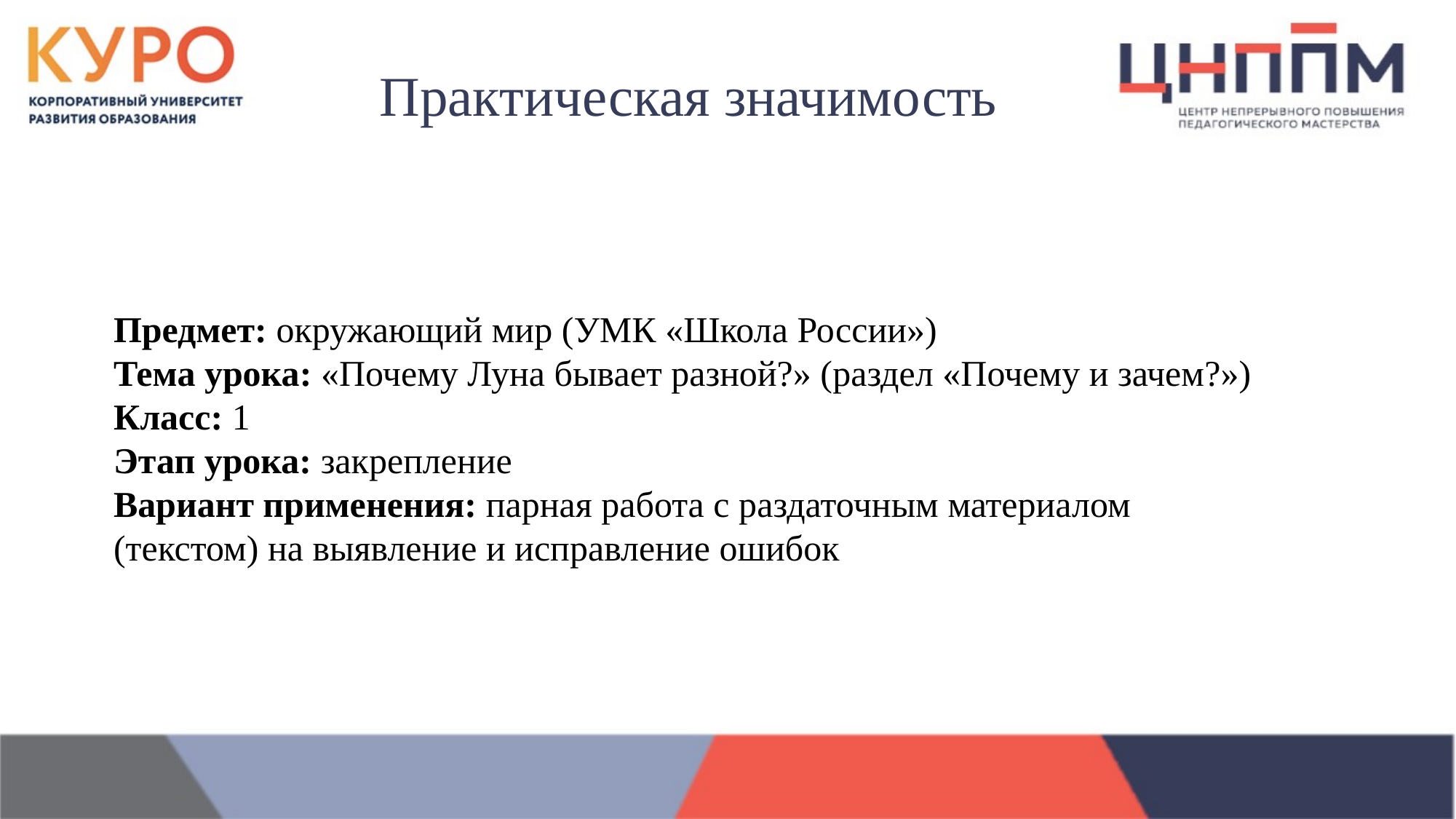

Практическая значимость
Предмет: окружающий мир (УМК «Школа России»)
Тема урока: «Почему Луна бывает разной?» (раздел «Почему и зачем?»)
Класс: 1
Этап урока: закрепление
Вариант применения: парная работа с раздаточным материалом (текстом) на выявление и исправление ошибок